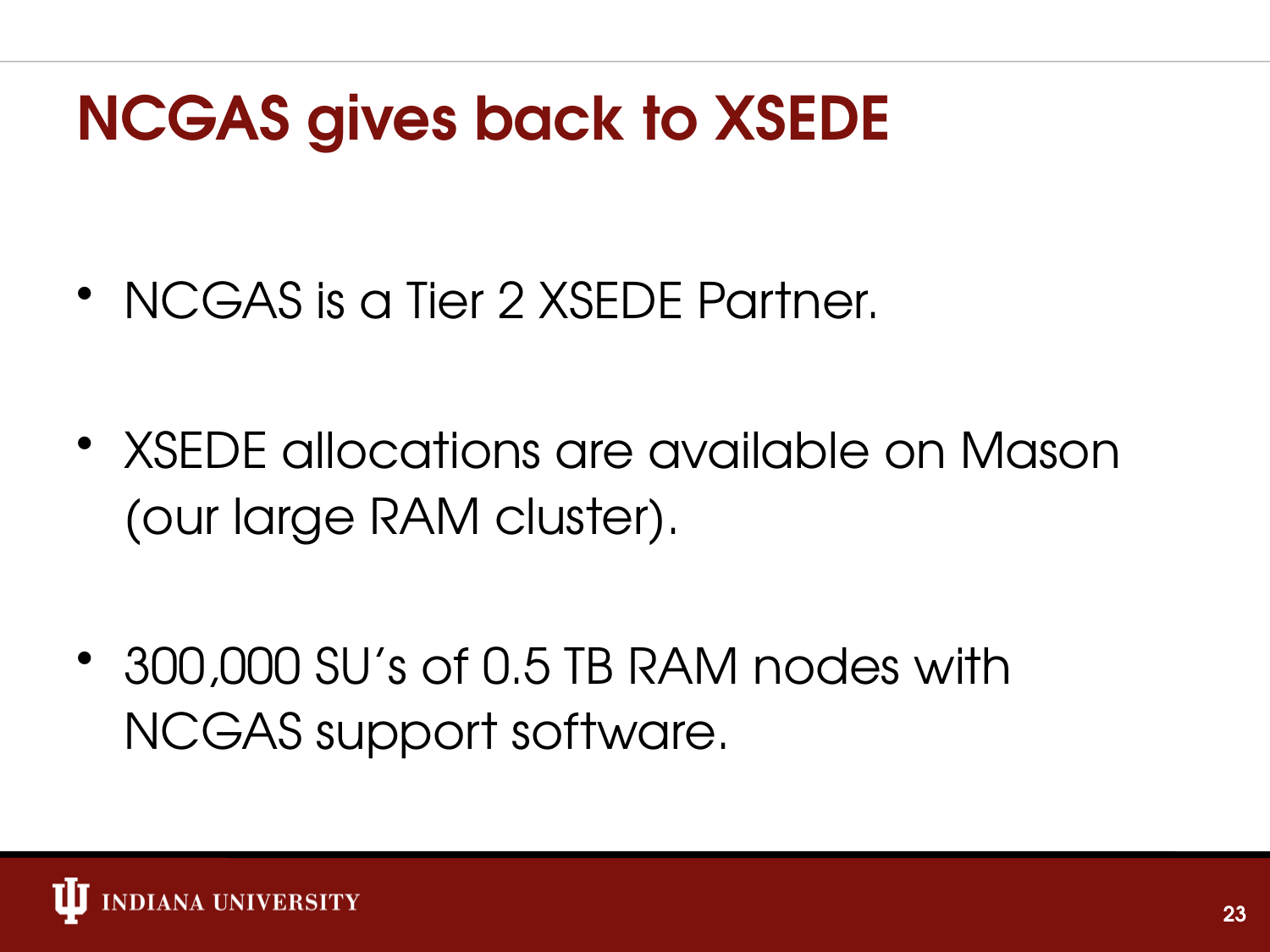

# NCGAS gives back to XSEDE
NCGAS is a Tier 2 XSEDE Partner.

XSEDE allocations are available on Mason (our large RAM cluster).

300,000 SU’s of 0.5 TB RAM nodes with NCGAS support software.
23